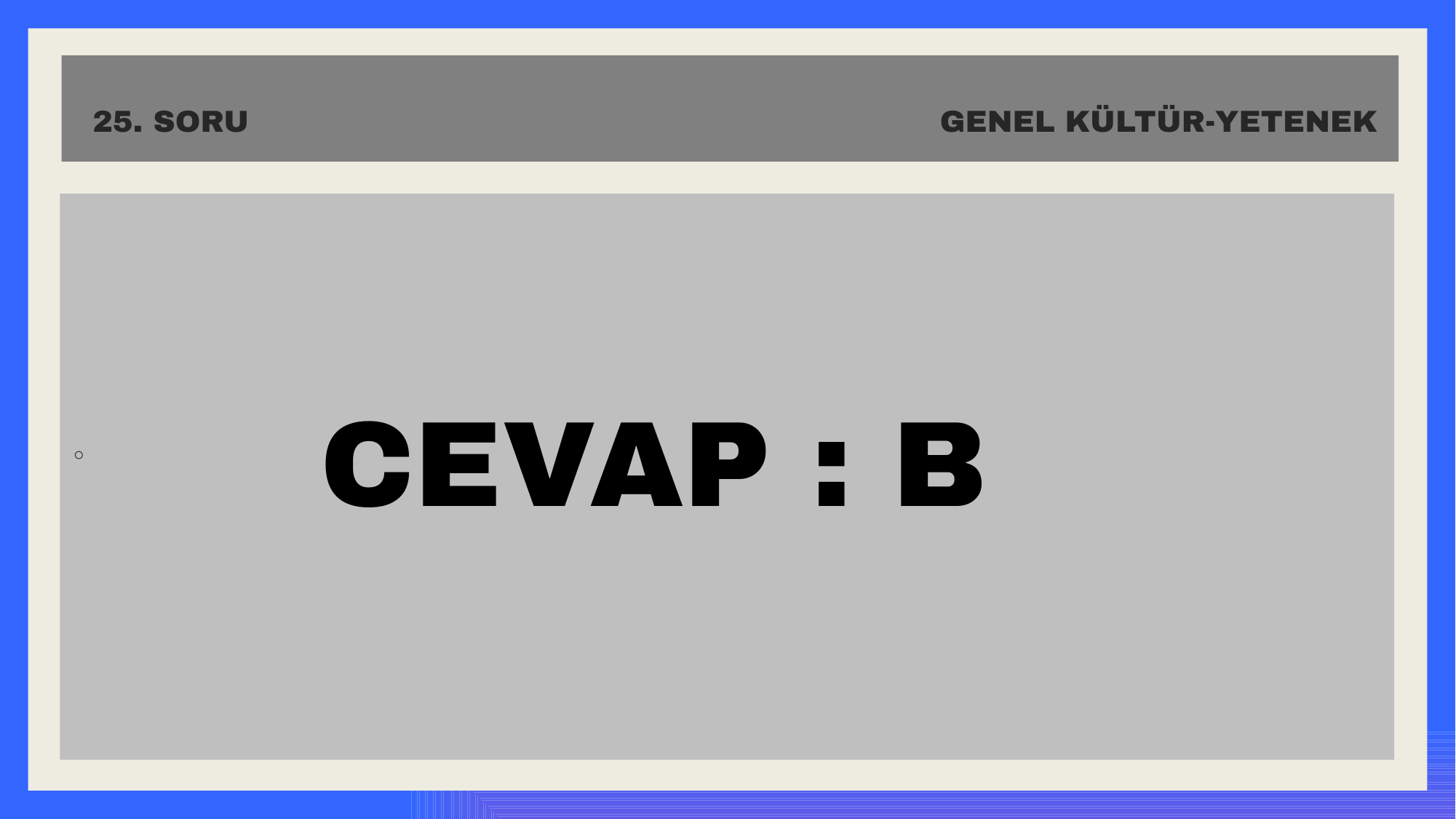

# 25. SORU                                                                    GENEL KÜLTÜR-YETENEK

                         CEVAP : B